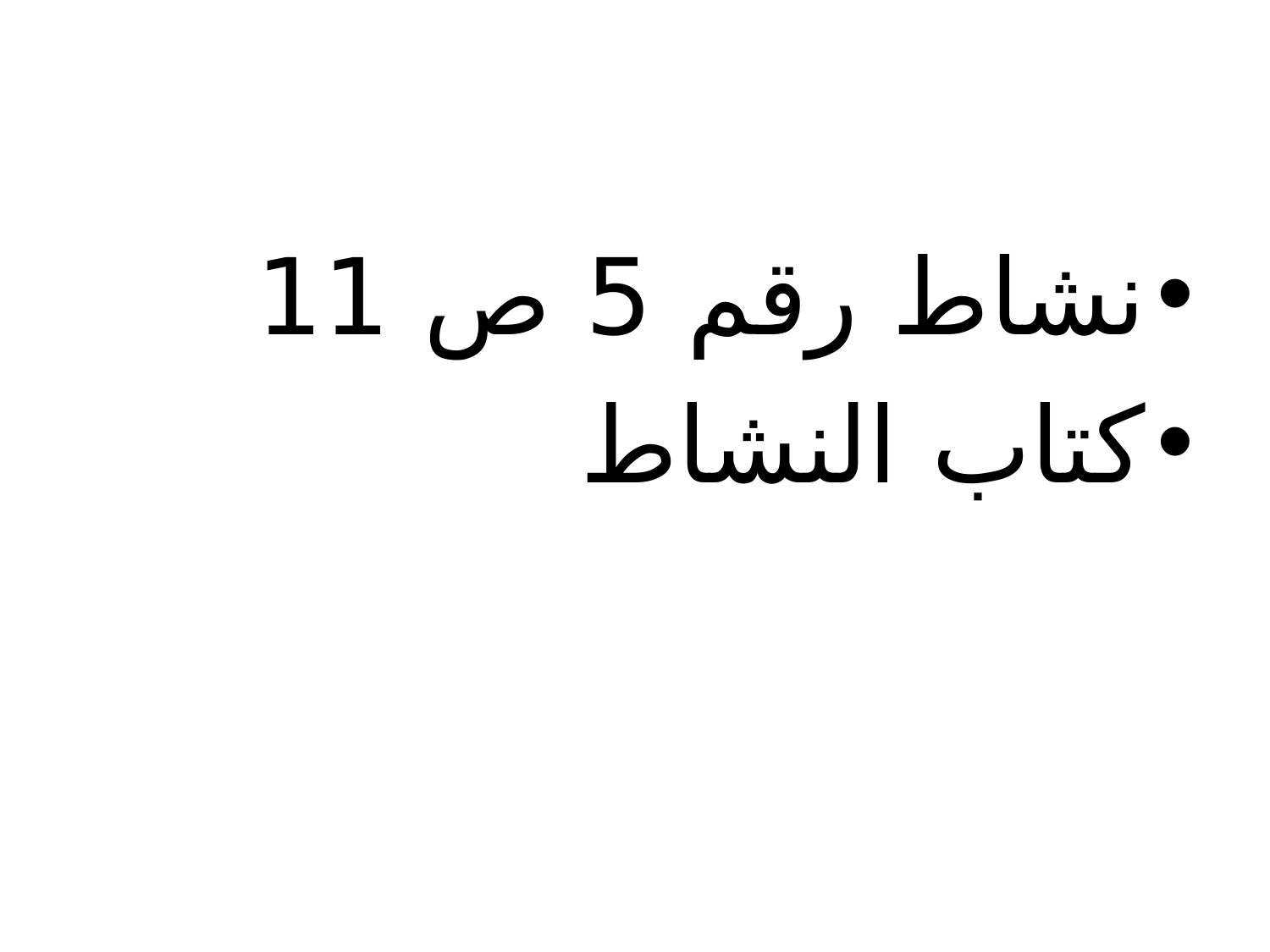

#
نشاط رقم 5 ص 11
كتاب النشاط